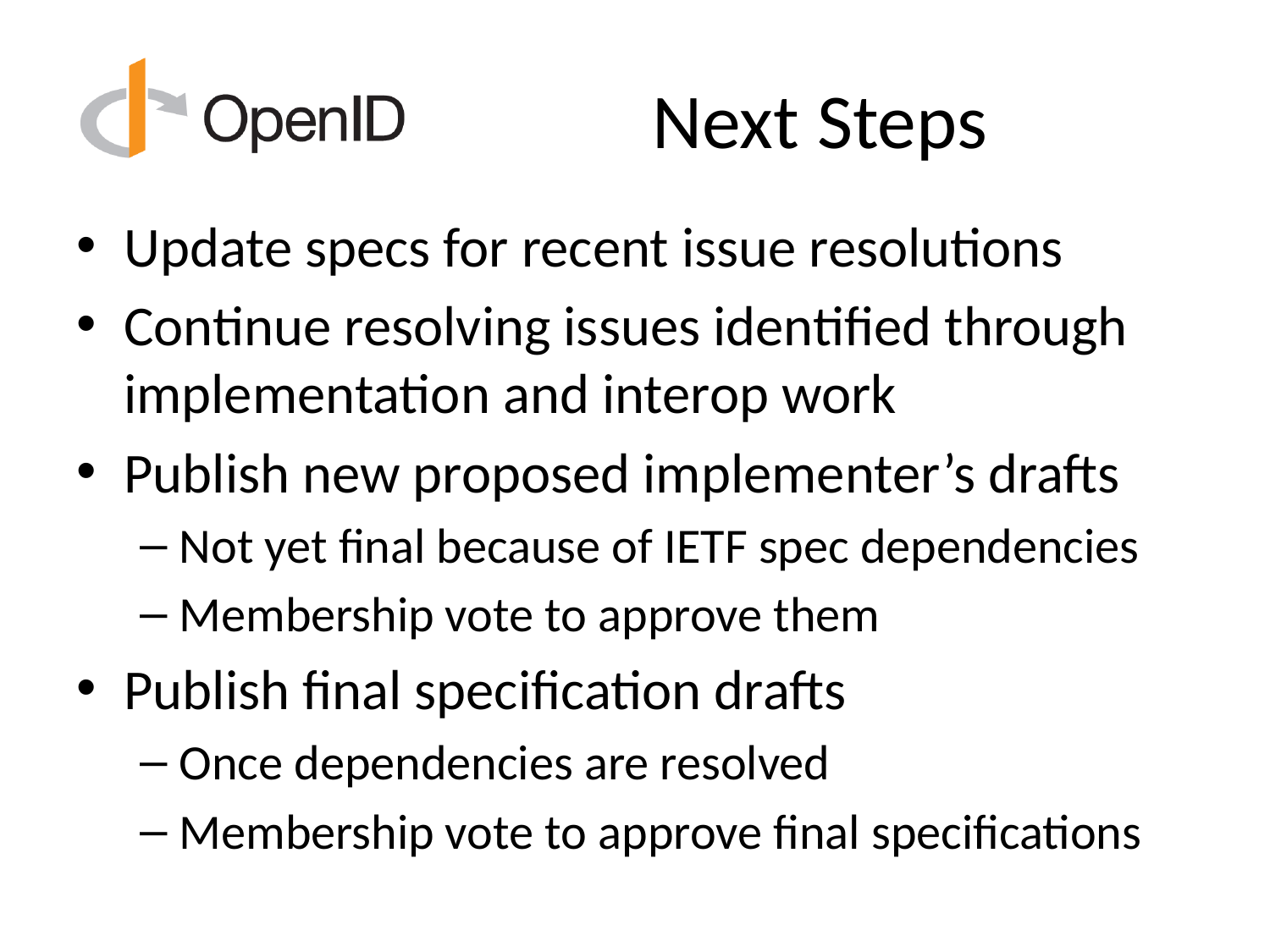

# Next Steps
Update specs for recent issue resolutions
Continue resolving issues identified through implementation and interop work
Publish new proposed implementer’s drafts
Not yet final because of IETF spec dependencies
Membership vote to approve them
Publish final specification drafts
Once dependencies are resolved
Membership vote to approve final specifications